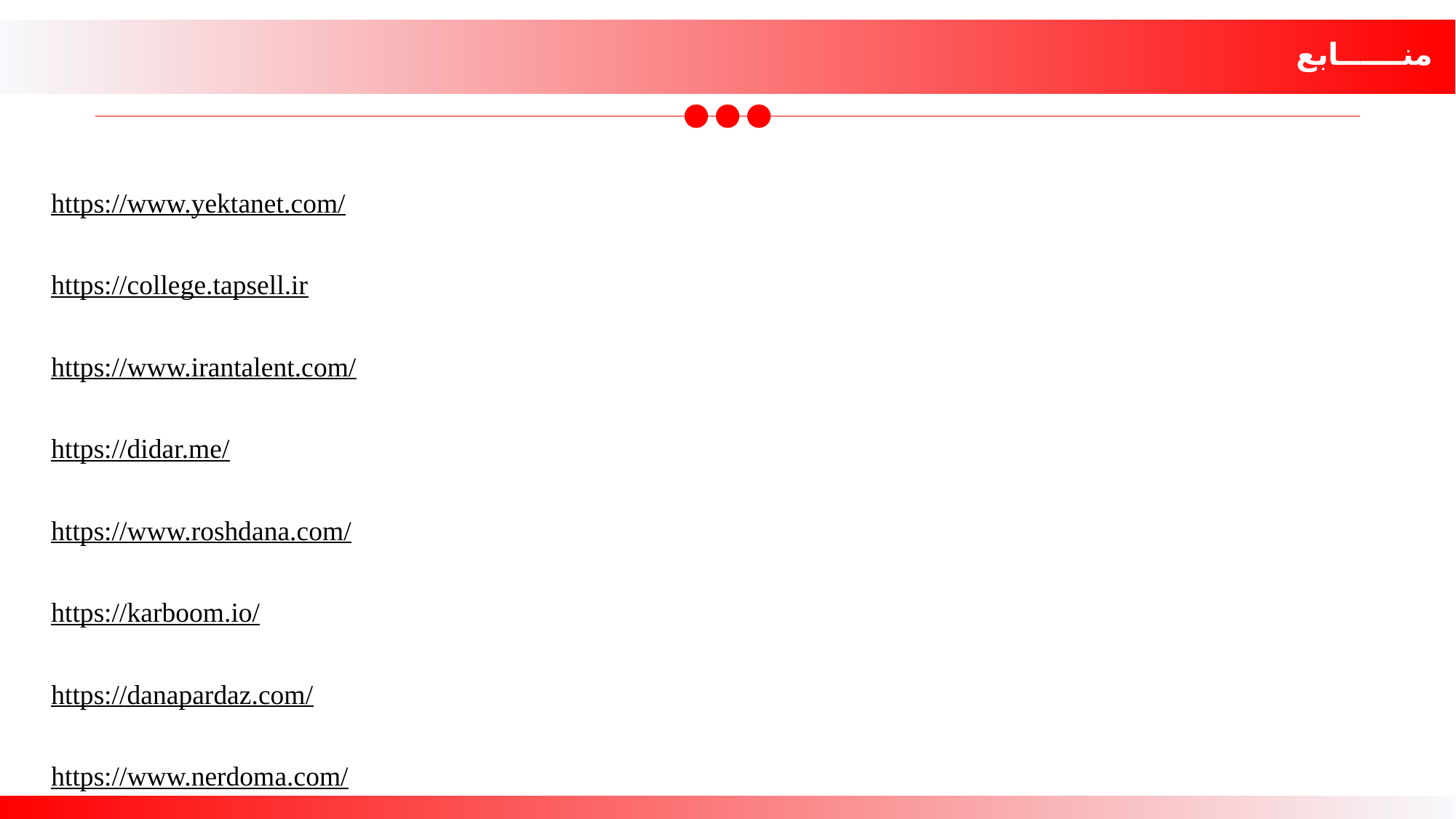

منــــــابع
https://www.yektanet.com/
https://college.tapsell.ir
https://www.irantalent.com/
https://didar.me/
https://www.roshdana.com/
https://karboom.io/
https://danapardaz.com/
https://www.nerdoma.com/